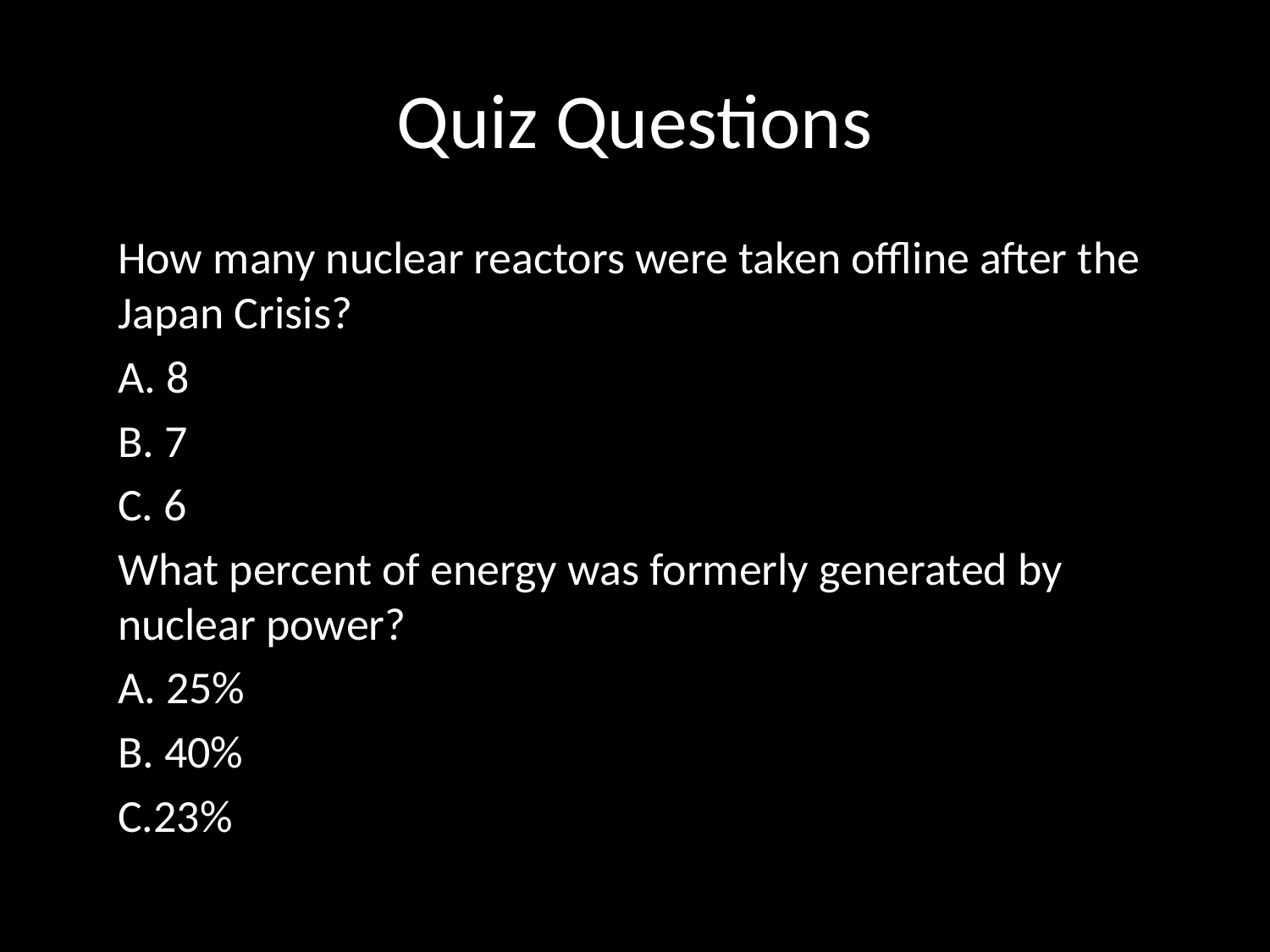

# Quiz Questions
	How many nuclear reactors were taken offline after the Japan Crisis?
	A. 8
	B. 7
	C. 6
	What percent of energy was formerly generated by nuclear power?
	A. 25%
	B. 40%
	C.23%